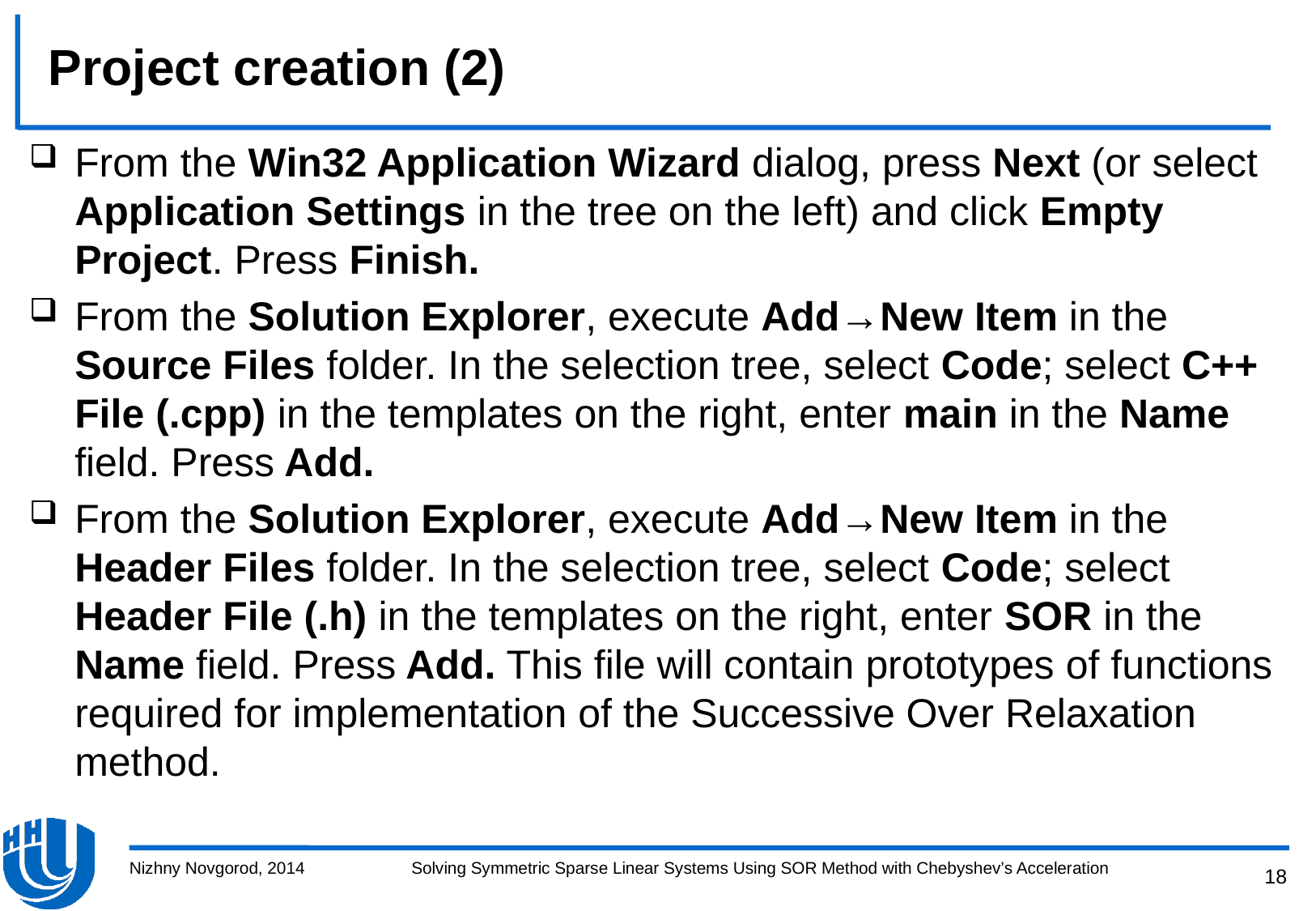

# Project creation (2)
From the Win32 Application Wizard dialog, press Next (or select Application Settings in the tree on the left) and click Empty Project. Press Finish.
From the Solution Explorer, execute Add→New Item in the Source Files folder. In the selection tree, select Code; select C++ File (.cpp) in the templates on the right, enter main in the Name field. Press Add.
From the Solution Explorer, execute Add→New Item in the Header Files folder. In the selection tree, select Code; select Header File (.h) in the templates on the right, enter SOR in the Name field. Press Add. This file will contain prototypes of functions required for implementation of the Successive Over Relaxation method.
Nizhny Novgorod, 2014
Solving Symmetric Sparse Linear Systems Using SOR Method with Chebyshev’s Acceleration